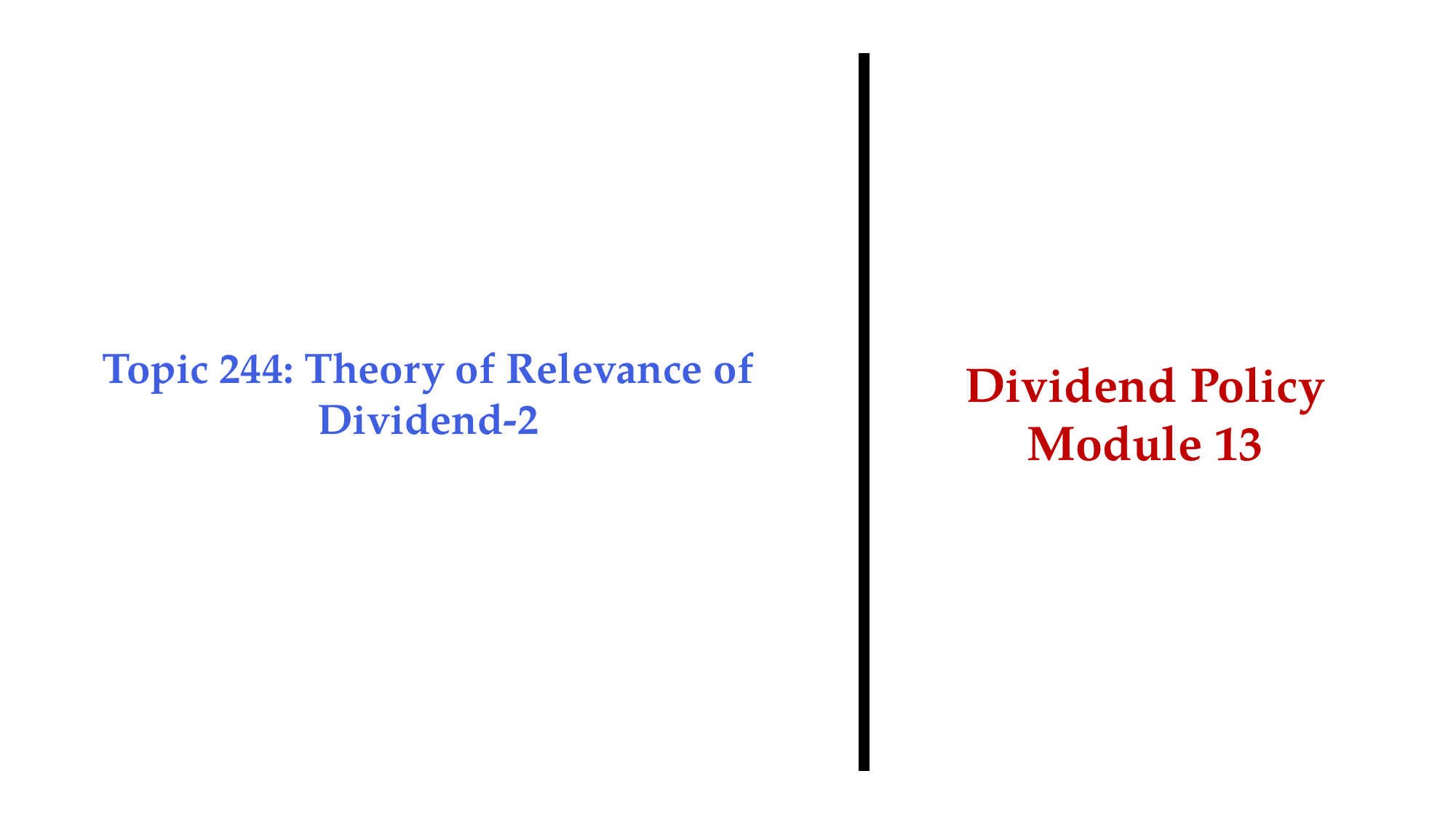

Topic 244: Theory of Relevance of Dividend-2
Dividend Policy
Module 13